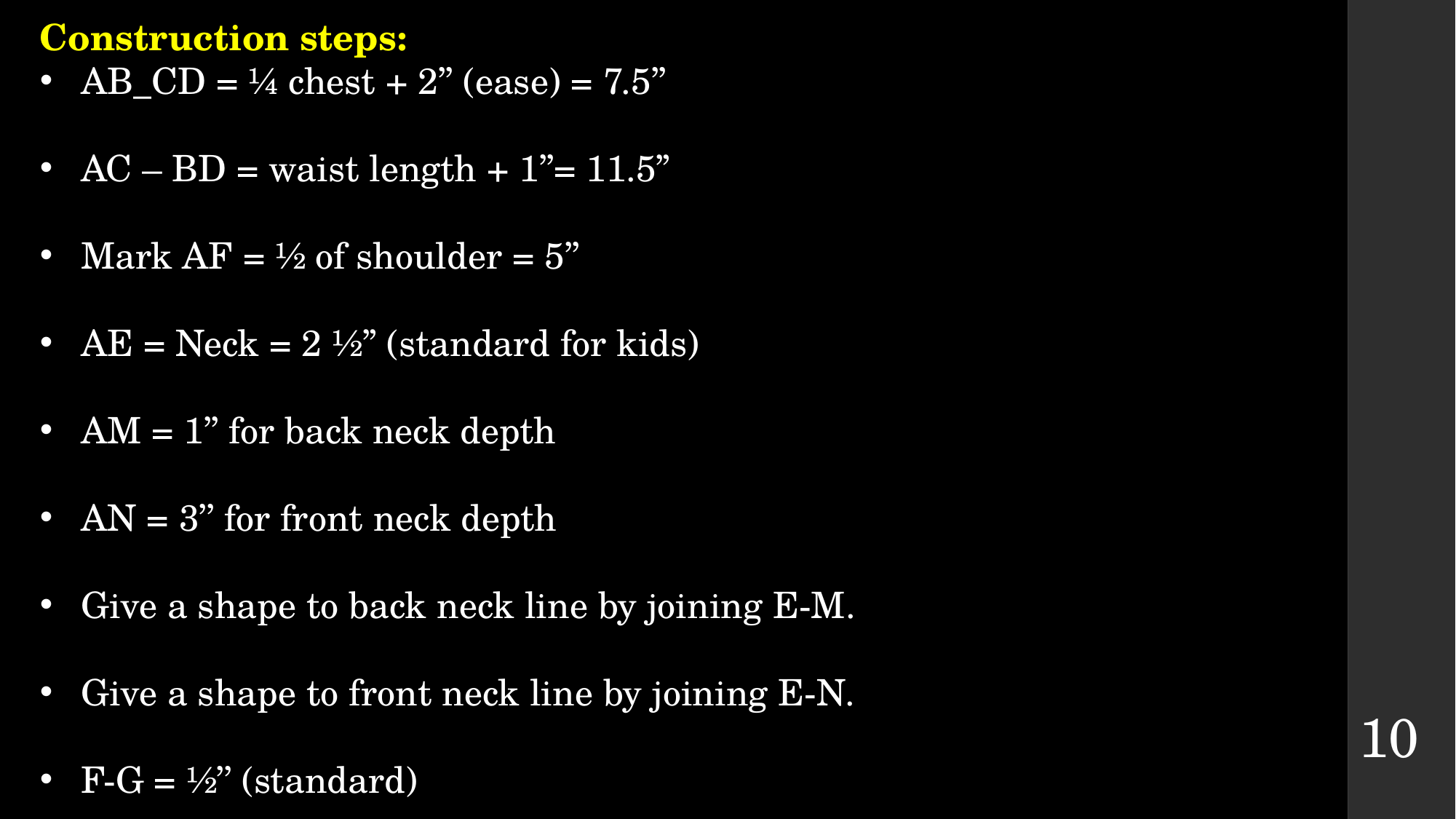

Construction steps:
AB_CD = ¼ chest + 2’’ (ease) = 7.5’’

AC – BD = waist length + 1’’= 11.5”

Mark AF = ½ of shoulder = 5’’

AE = Neck = 2 ½” (standard for kids)

AM = 1’’ for back neck depth

AN = 3’’ for front neck depth

Give a shape to back neck line by joining E-M.

Give a shape to front neck line by joining E-N.

F-G = ½’’ (standard)
10